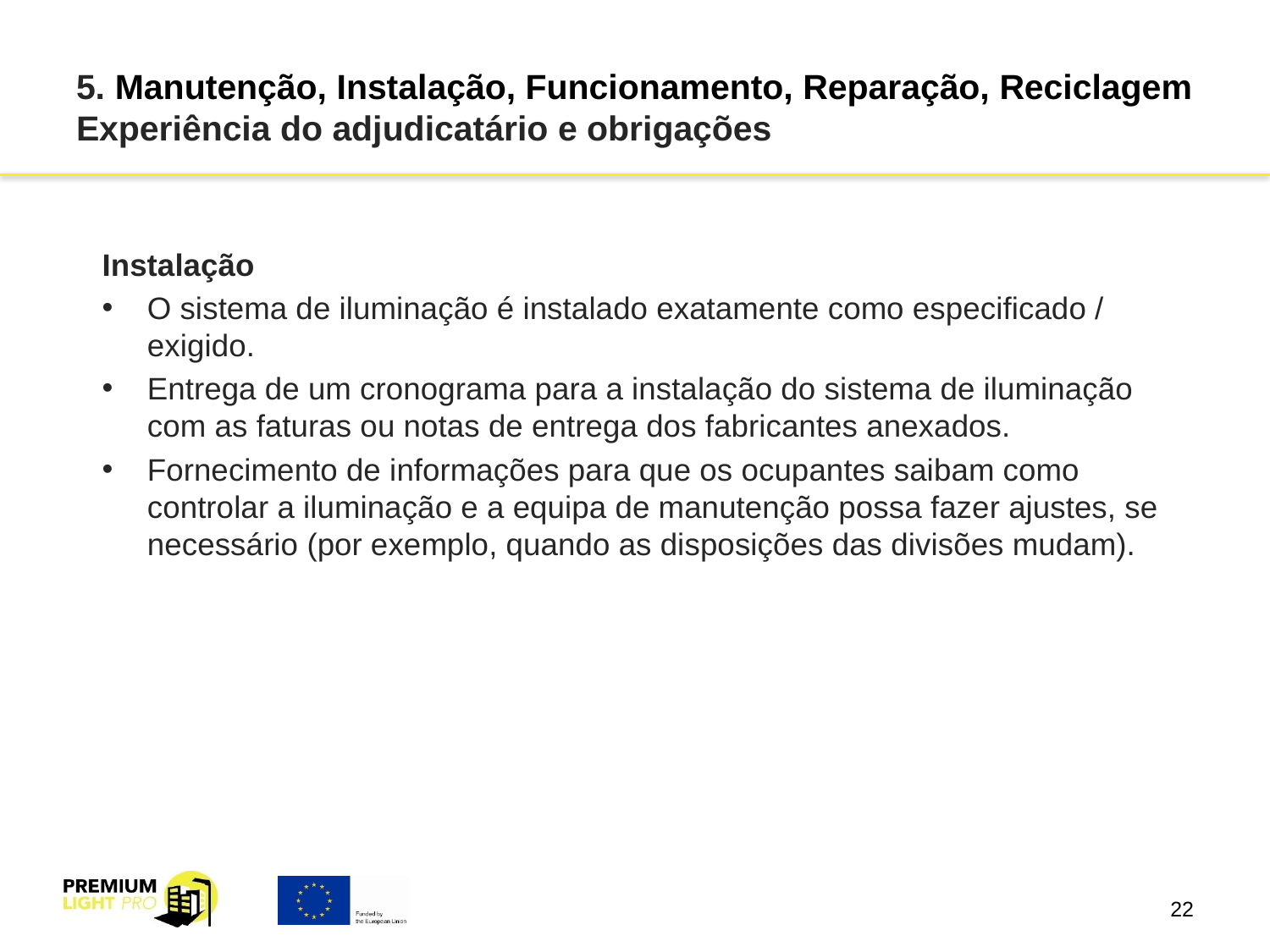

# 5. Manutenção, Instalação, Funcionamento, Reparação, Reciclagem Experiência do adjudicatário e obrigações
Instalação
O sistema de iluminação é instalado exatamente como especificado / exigido.
Entrega de um cronograma para a instalação do sistema de iluminação com as faturas ou notas de entrega dos fabricantes anexados.
Fornecimento de informações para que os ocupantes saibam como controlar a iluminação e a equipa de manutenção possa fazer ajustes, se necessário (por exemplo, quando as disposições das divisões mudam).